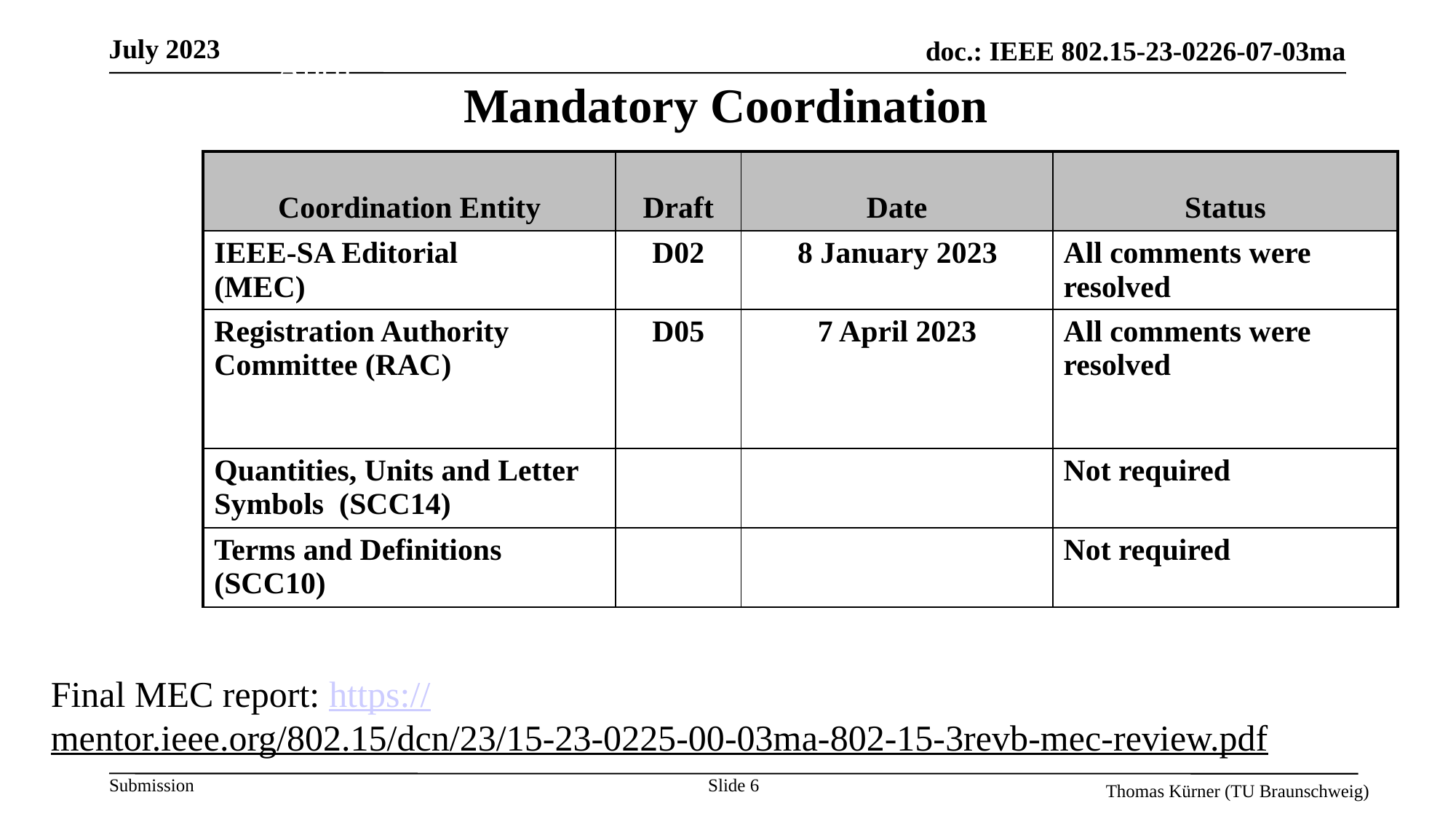

# Mandatory Coordination
April 2021
| Coordination Entity | Draft | Date | Status |
| --- | --- | --- | --- |
| IEEE-SA Editorial (MEC) | D02 | 8 January 2023 | All comments were resolved |
| Registration Authority Committee (RAC) | D05 | 7 April 2023 | All comments were resolved |
| Quantities, Units and Letter Symbols (SCC14) |  |  | Not required |
| Terms and Definitions (SCC10) |  |  | Not required |
Final MEC report: https://mentor.ieee.org/802.15/dcn/23/15-23-0225-00-03ma-802-15-3revb-mec-review.pdf
Slide 6